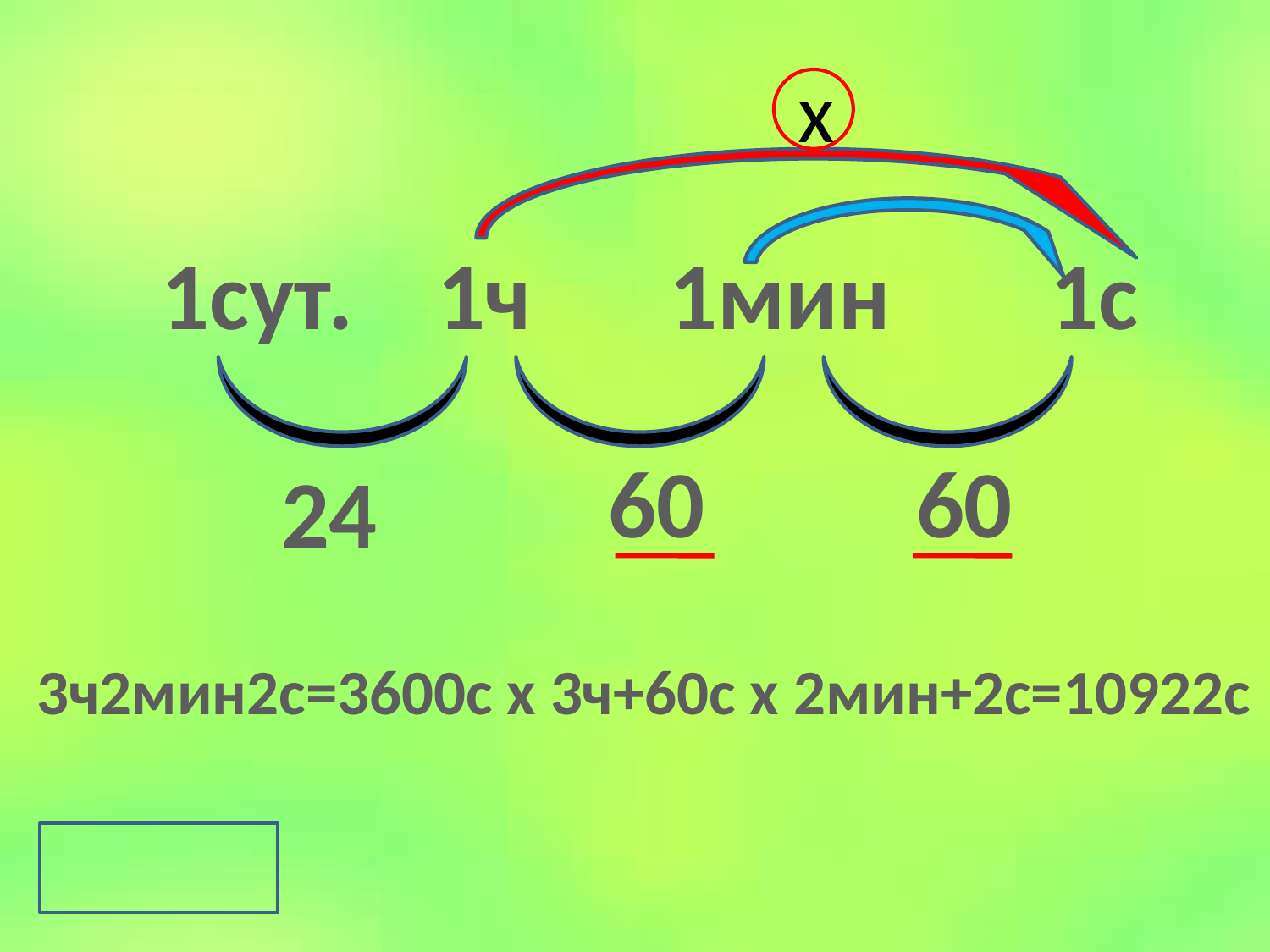

х

1сут.	 1ч		1мин		1с

60
60
24
3ч2мин2с=3600с х 3ч+60с х 2мин+2с=10922с